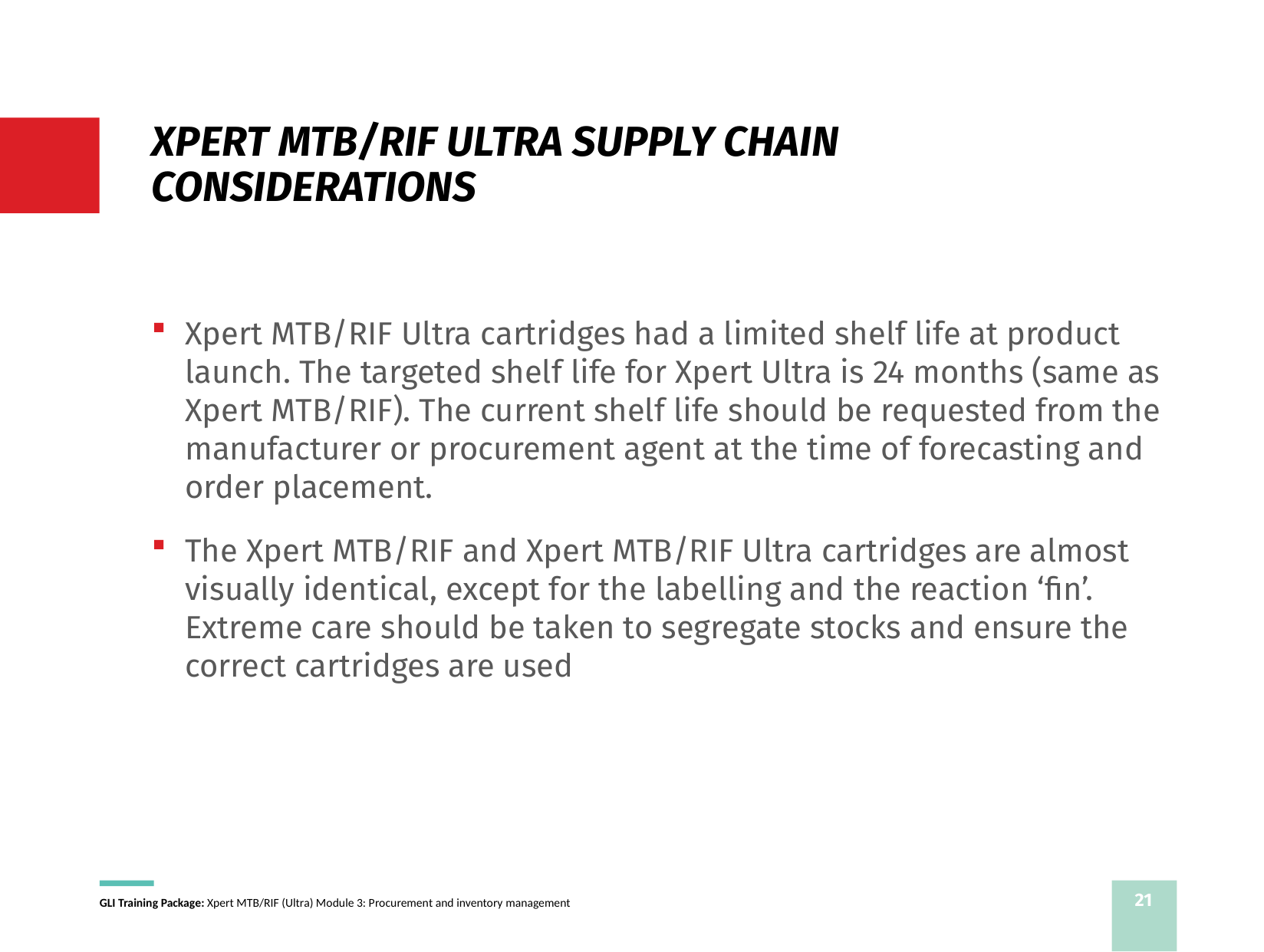

# XPERT MTB/RIF ULTRA SUPPLY CHAIN CONSIDERATIONS
Xpert MTB/RIF Ultra cartridges had a limited shelf life at product launch. The targeted shelf life for Xpert Ultra is 24 months (same as Xpert MTB/RIF). The current shelf life should be requested from the manufacturer or procurement agent at the time of forecasting and order placement.
The Xpert MTB/RIF and Xpert MTB/RIF Ultra cartridges are almost visually identical, except for the labelling and the reaction ‘fin’. Extreme care should be taken to segregate stocks and ensure the correct cartridges are used